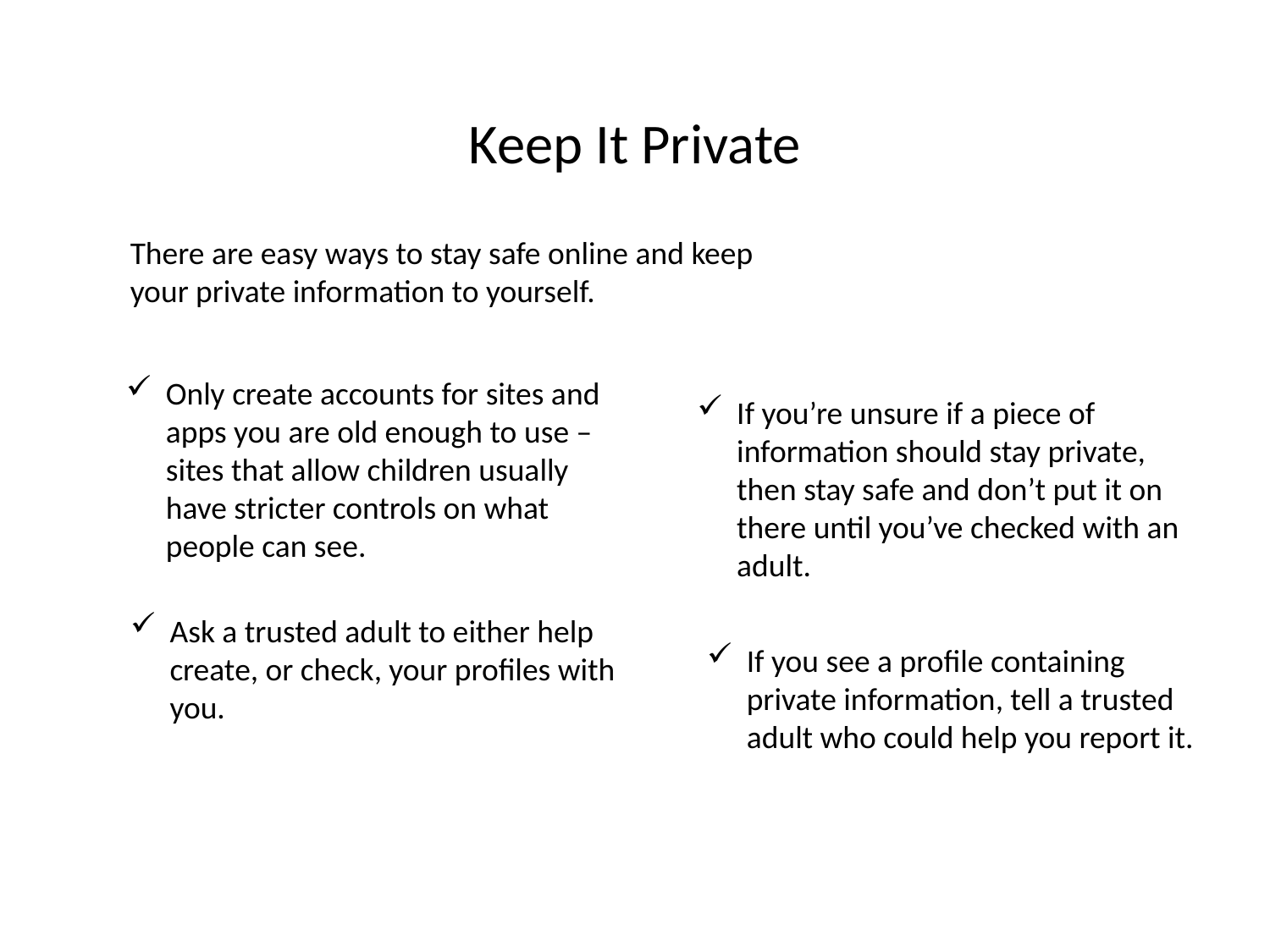

Keep It Private
There are easy ways to stay safe online and keep your private information to yourself.
Only create accounts for sites and apps you are old enough to use – sites that allow children usually have stricter controls on what people can see.
If you’re unsure if a piece of information should stay private, then stay safe and don’t put it on there until you’ve checked with an adult.
Ask a trusted adult to either help create, or check, your profiles with you.
If you see a profile containing private information, tell a trusted adult who could help you report it.